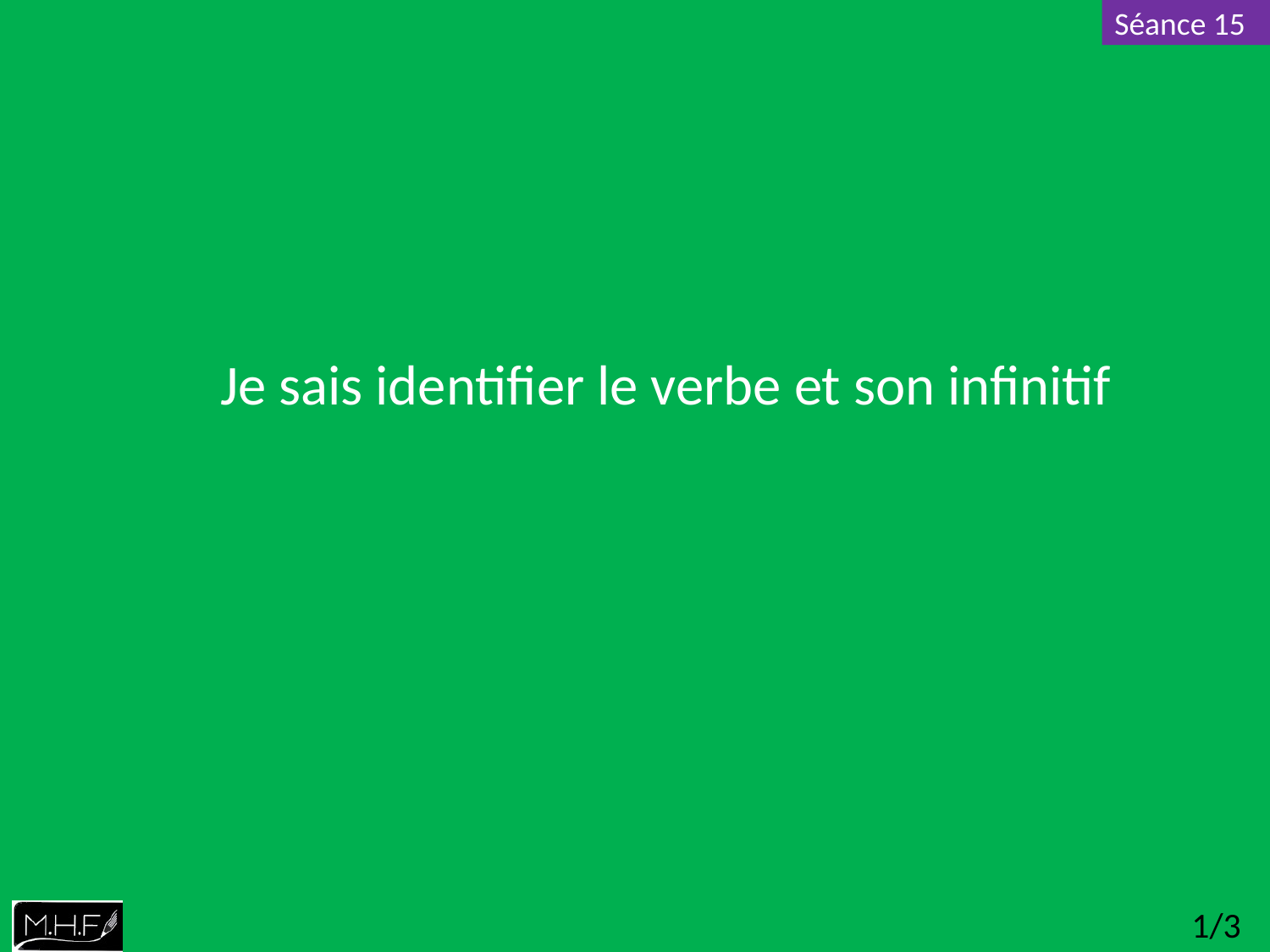

Je sais identifier le verbe et son infinitif
1/3